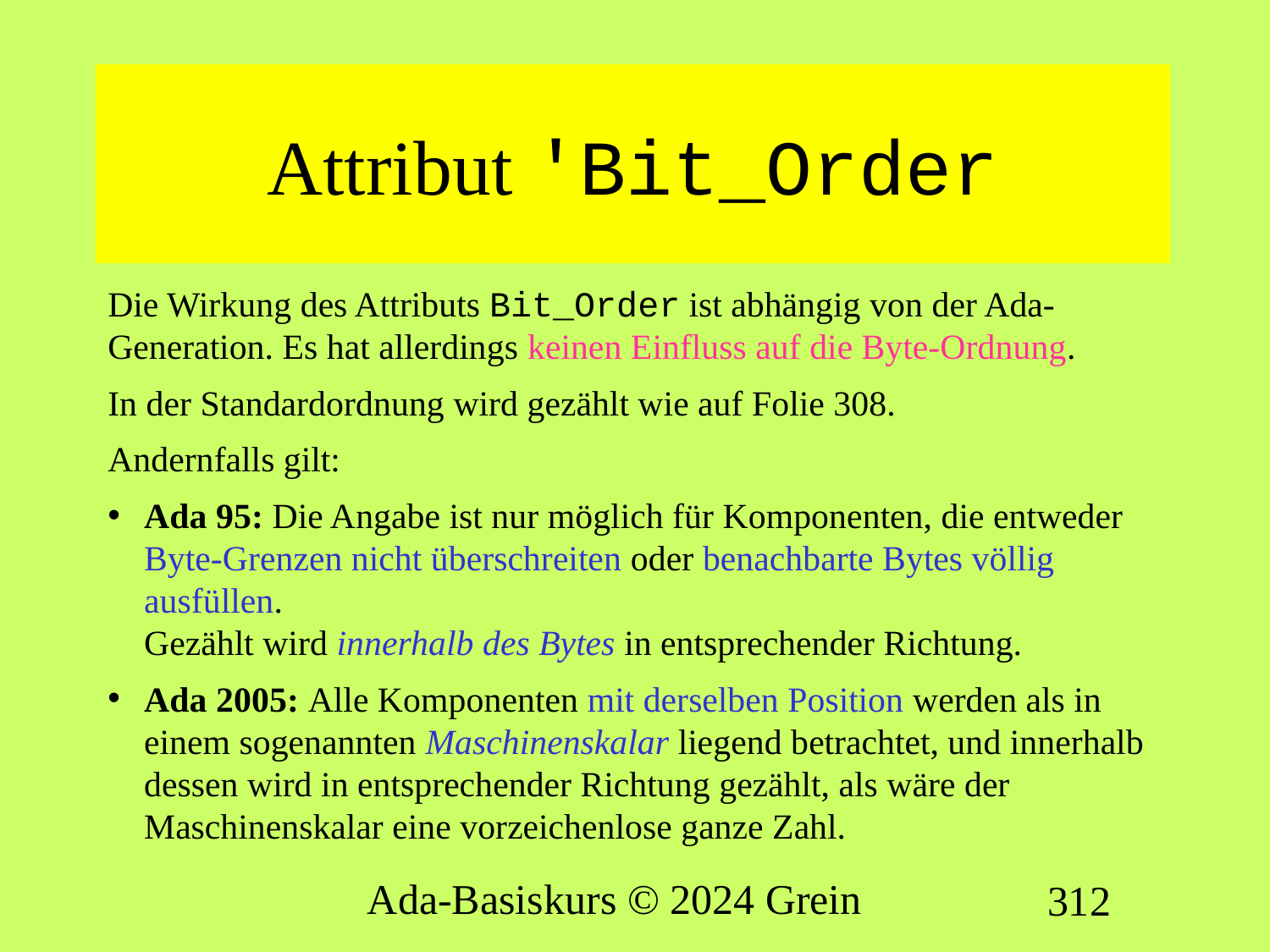

# Attribut 'Bit_Order
Die Wirkung des Attributs Bit_Order ist abhängig von der Ada-Generation. Es hat allerdings keinen Einfluss auf die Byte-Ordnung.
In der Standardordnung wird gezählt wie auf Folie 308.
Andernfalls gilt:
Ada 95: Die Angabe ist nur möglich für Komponenten, die entweder Byte-Grenzen nicht überschreiten oder benachbarte Bytes völlig ausfüllen.
Gezählt wird innerhalb des Bytes in entsprechender Richtung.
Ada 2005: Alle Komponenten mit derselben Position werden als in einem sogenannten Maschinenskalar liegend betrachtet, und innerhalb dessen wird in entsprechender Richtung gezählt, als wäre der Maschinenskalar eine vorzeichenlose ganze Zahl.
Ada-Basiskurs © 2024 Grein
312